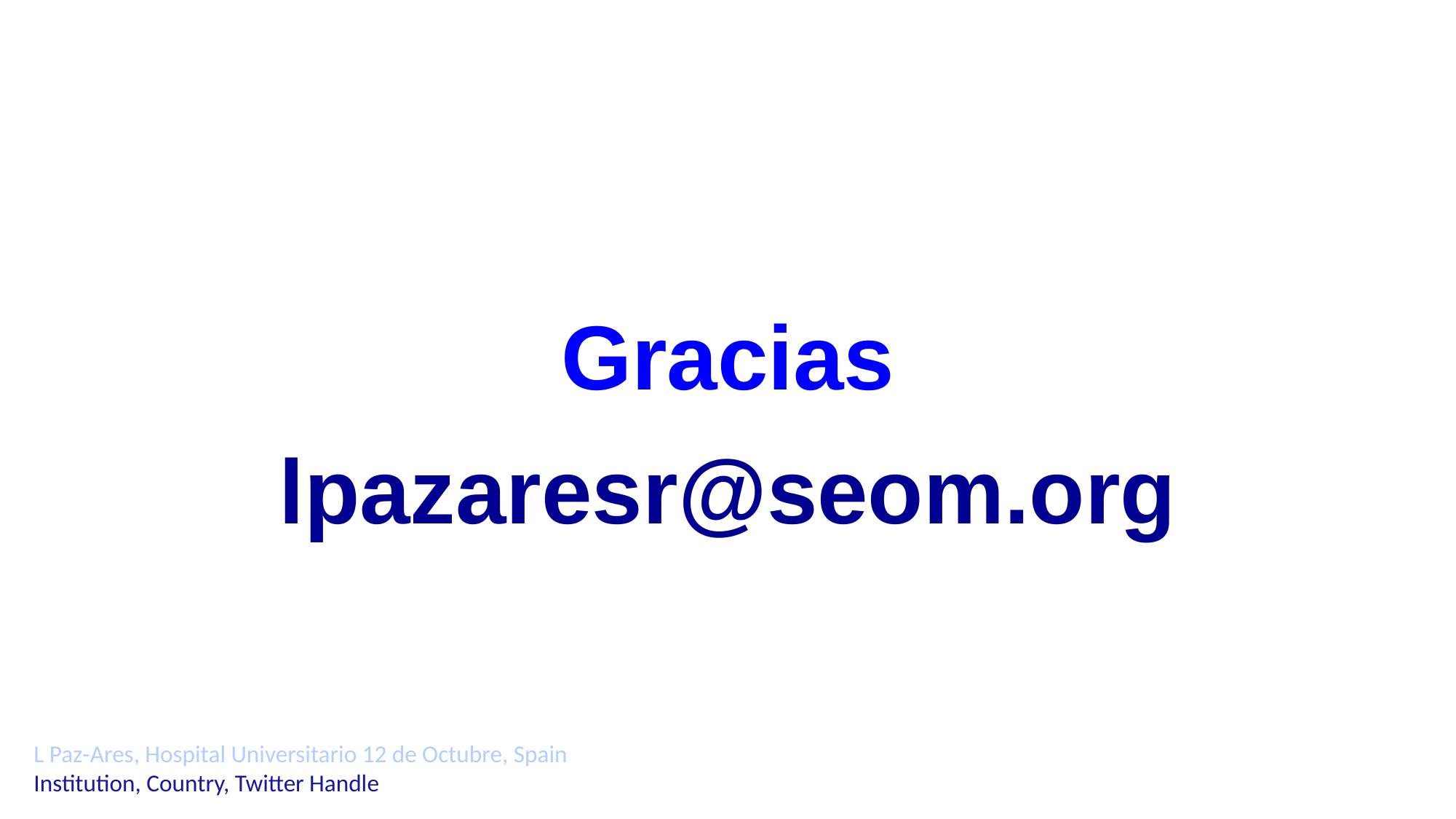

Gracias
lpazaresr@seom.org

L Paz-Ares, Hospital Universitario 12 de Octubre, Spain Institution, Country, Twitter Handle